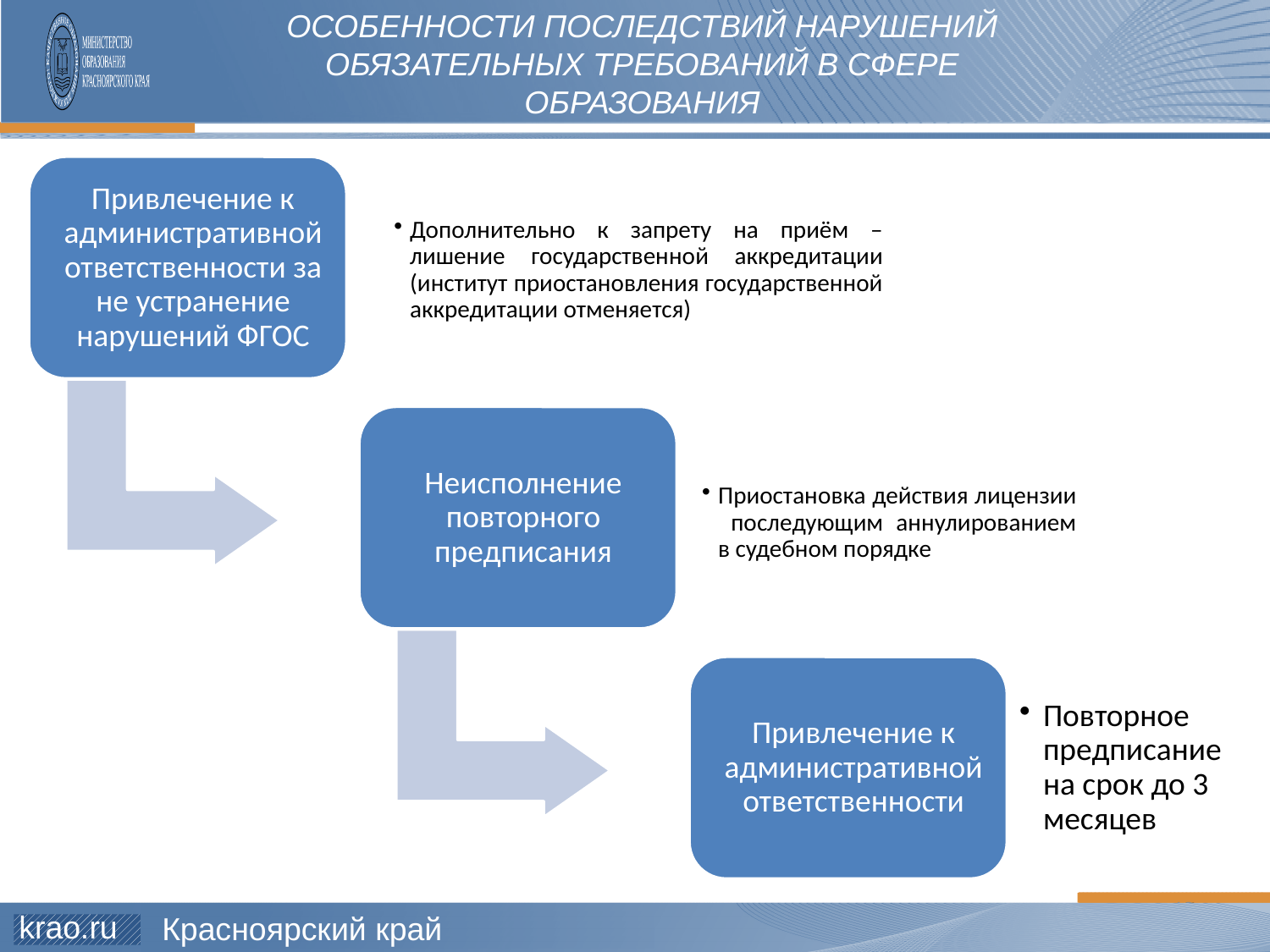

ОСОБЕННОСТИ ПОСЛЕДСТВИЙ НАРУШЕНИЙ ОБЯЗАТЕЛЬНЫХ ТРЕБОВАНИЙ В СФЕРЕ ОБРАЗОВАНИЯ
#
Привлечение к административной ответственности за не устранение нарушений ФГОС
Дополнительно к запрету на приём – лишение государственной аккредитации (институт приостановления государственной аккредитации отменяется)
Неисполнение повторного предписания
Приостановка действия лицензии  последующим аннулированием в судебном порядке
Привлечение к административной ответственности
Повторное предписание на срок до 3 месяцев
6